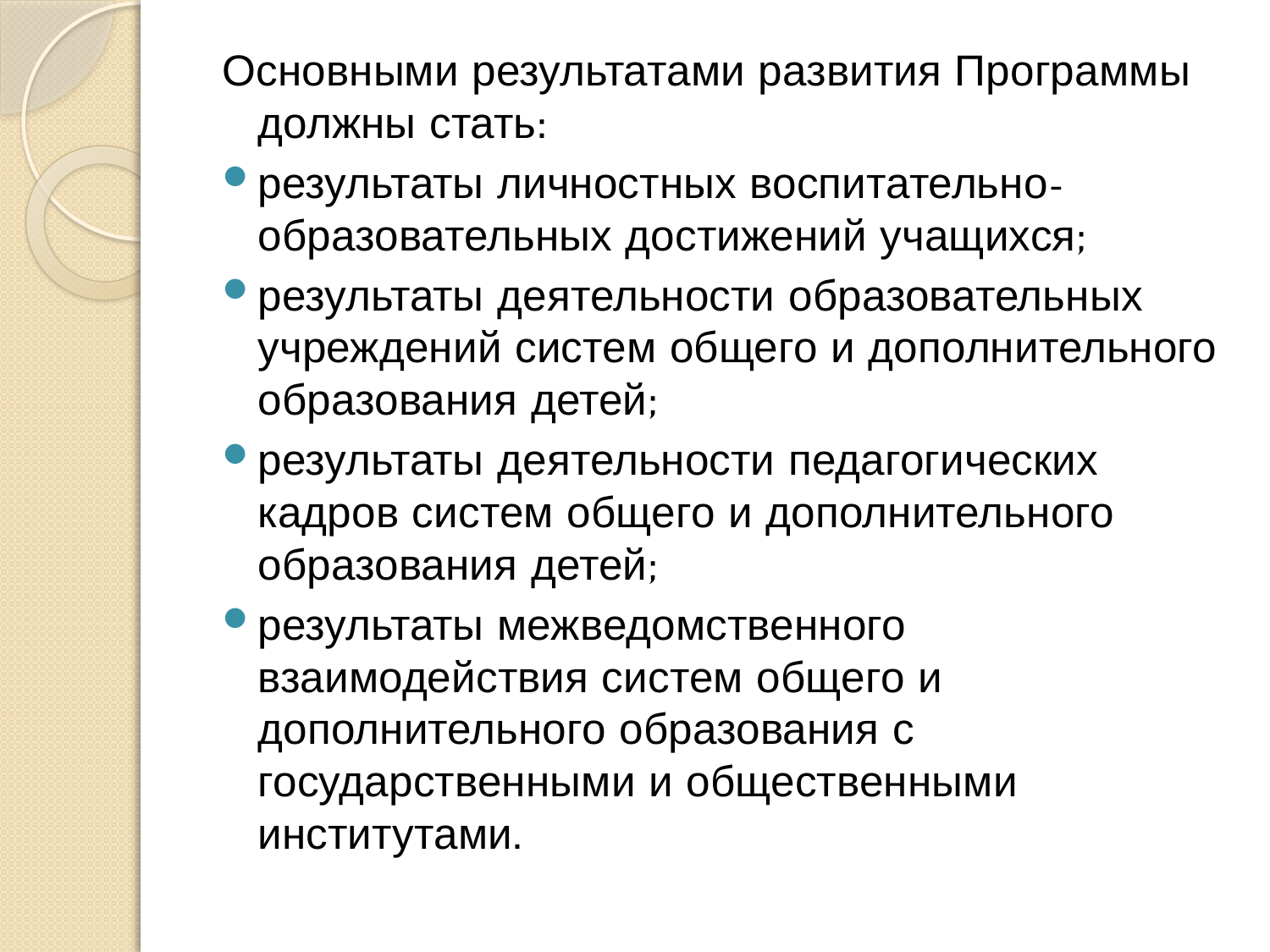

Основными результатами развития Программы должны стать:
результаты личностных воспитательно-образовательных достижений учащихся;
результаты деятельности образовательных учреждений систем общего и дополнительного образования детей;
результаты деятельности педагогических кадров систем общего и дополнительного образования детей;
результаты межведомственного взаимодействия систем общего и дополнительного образования с государственными и общественными институтами.